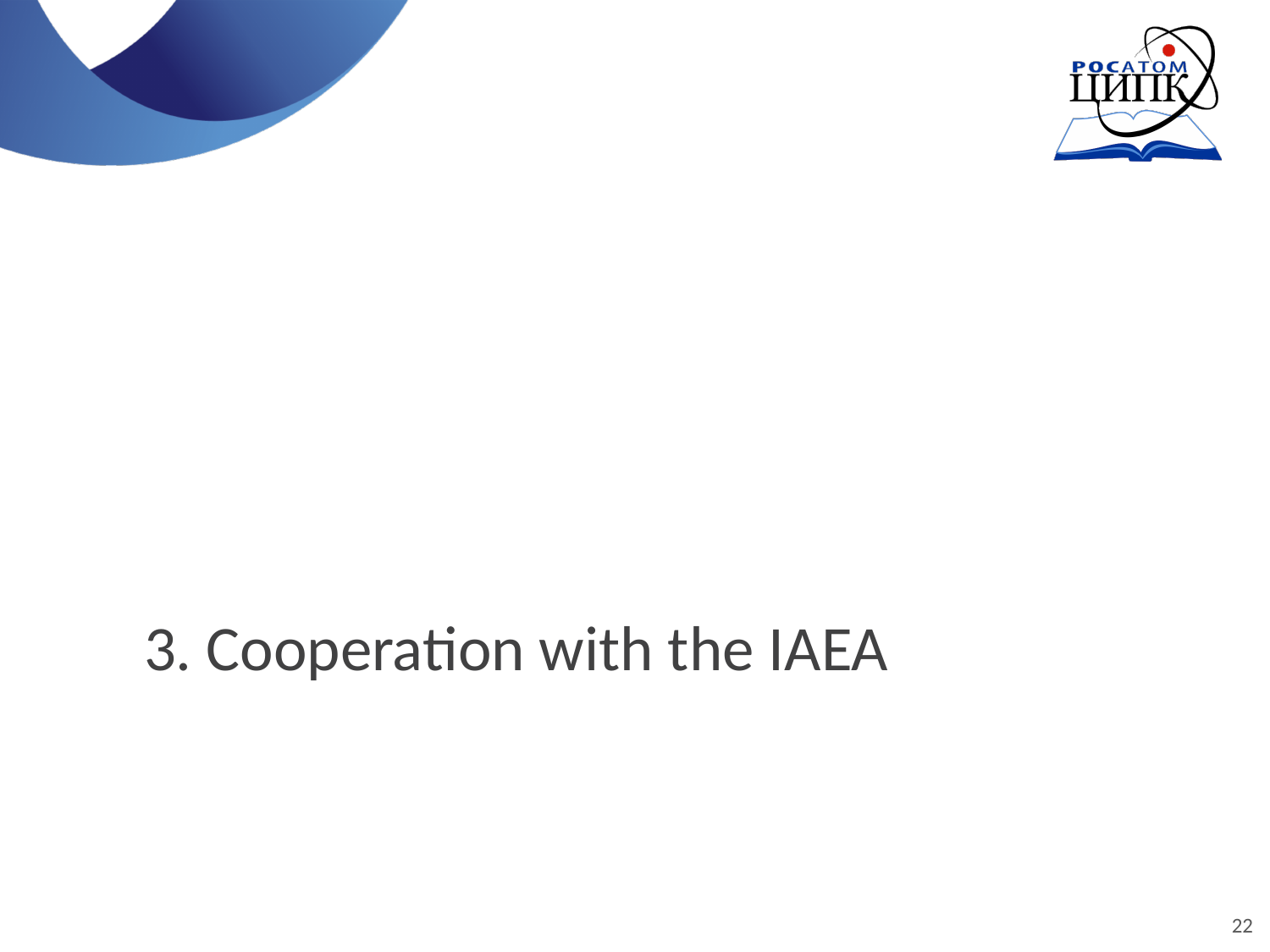

# 3. Cooperation with the IAEA
22
© ROSATOM-CICE&T